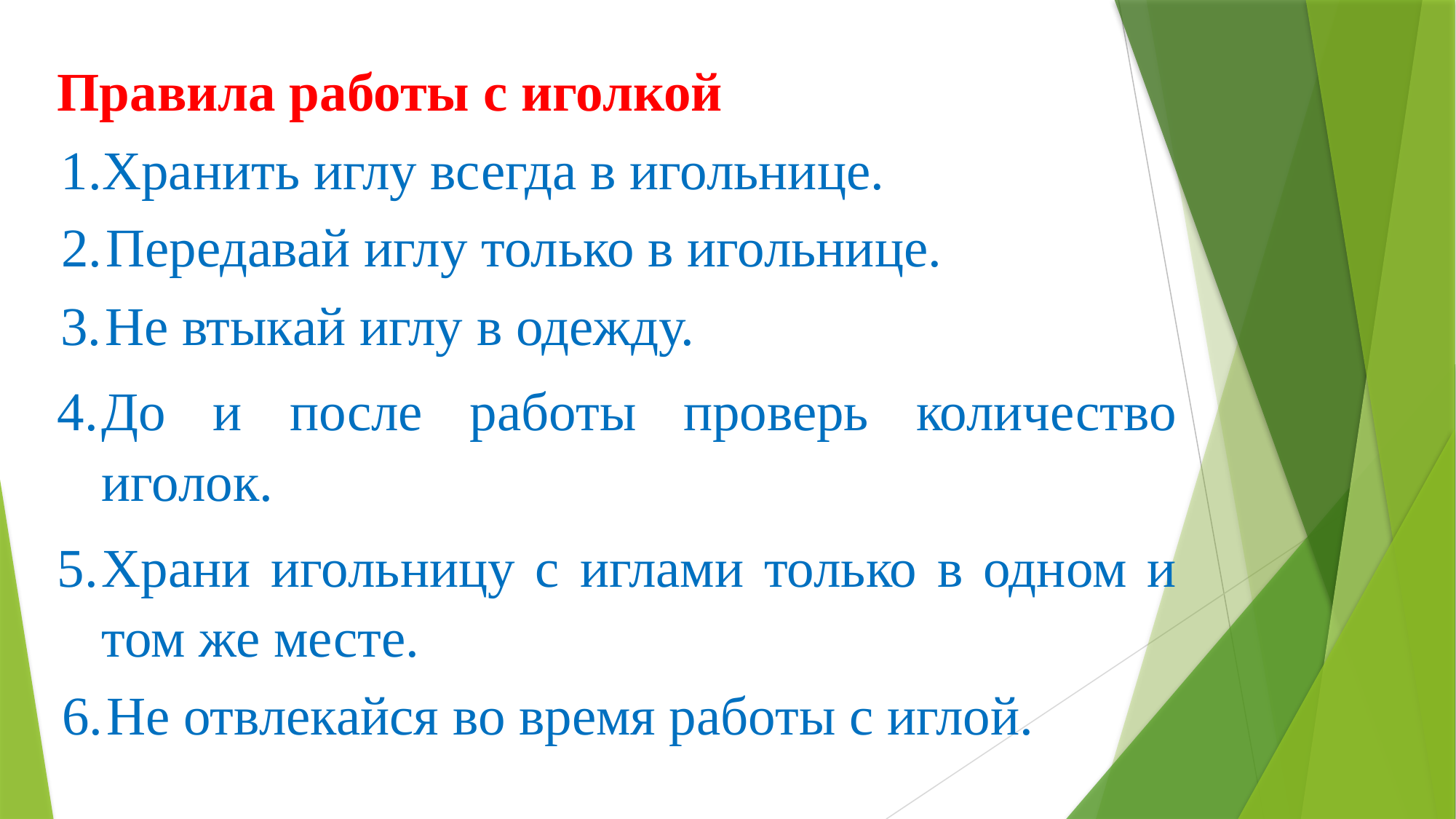

Правила работы с иголкой
Хранить иглу всегда в игольнице.
Передавай иглу только в игольнице.
Не втыкай иглу в одежду.
До и после работы проверь количество иголок.
Храни игольницу с иглами только в одном и том же месте.
Не отвлекайся во время работы с иглой.